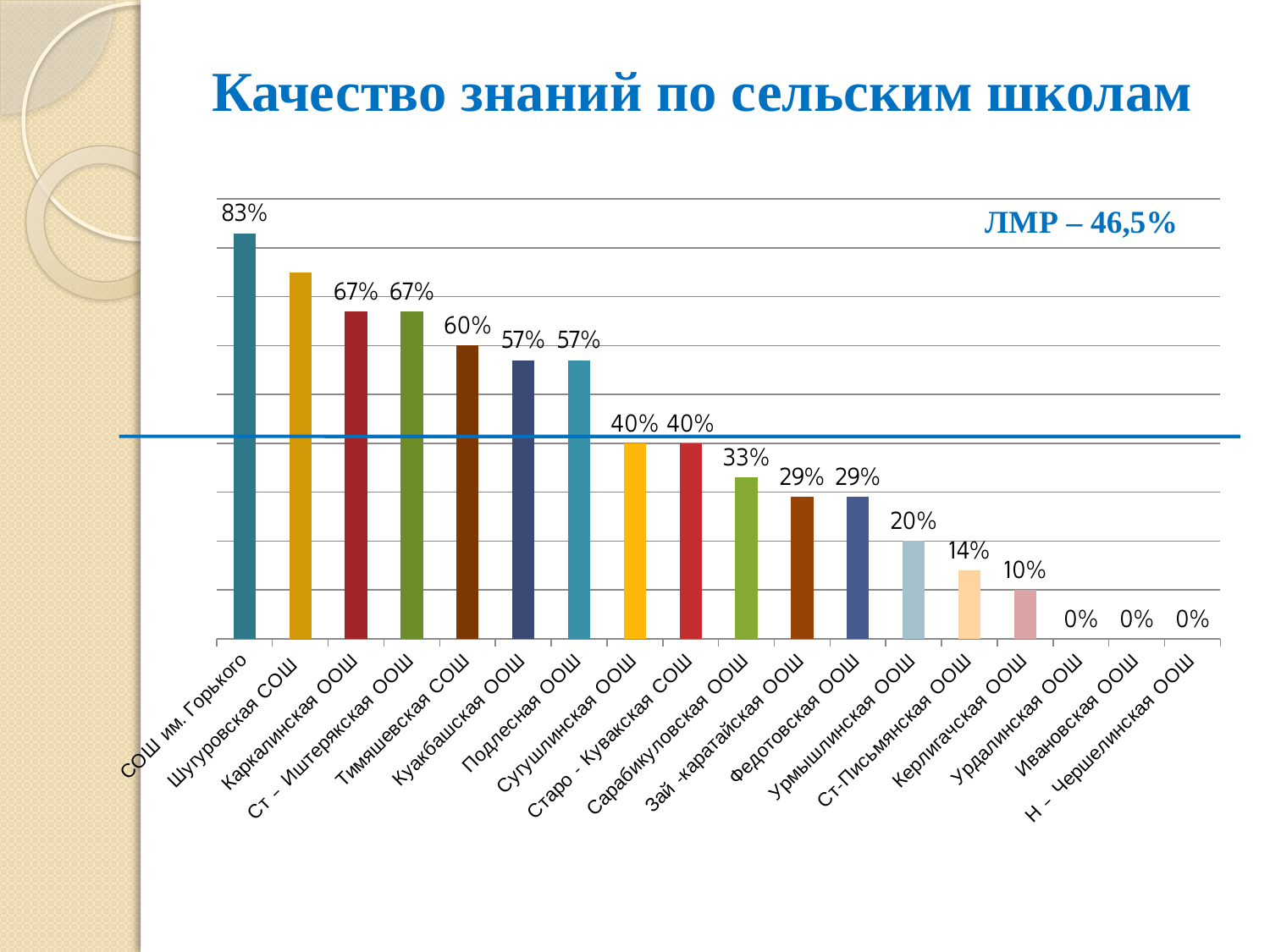

# Качество знаний по сельским школам

### Chart

| Category | Ряд 1 |
|---|---|
| СОШ им. Горького | 0.8300000000000006 |
| Шугуровская СОШ  | 0.7500000000000008 |
| Каркалинская ООШ | 0.6700000000000009 |
| Ст – Иштерякская ООШ | 0.6700000000000009 |
| Тимяшевская СОШ | 0.6000000000000006 |
| Куакбашская ООШ | 0.57 |
| Подлесная ООШ | 0.57 |
| Сугушлинская ООШ | 0.4 |
| Старо - Кувакская СОШ | 0.4 |
| Сарабикуловская ООШ | 0.33000000000000046 |
| Зай -каратайская ООШ | 0.2900000000000003 |
| Федотовская ООШ | 0.2900000000000003 |
| Урмышлинская ООШ | 0.2 |
| Ст-Письмянская ООШ | 0.14 |
| Керлигачская ООШ | 0.1 |
| Урдалинская ООШ | 0.0 |
| Ивановская ООШ | 0.0 |
| Н – Чершелинская ООШ | 0.0 |